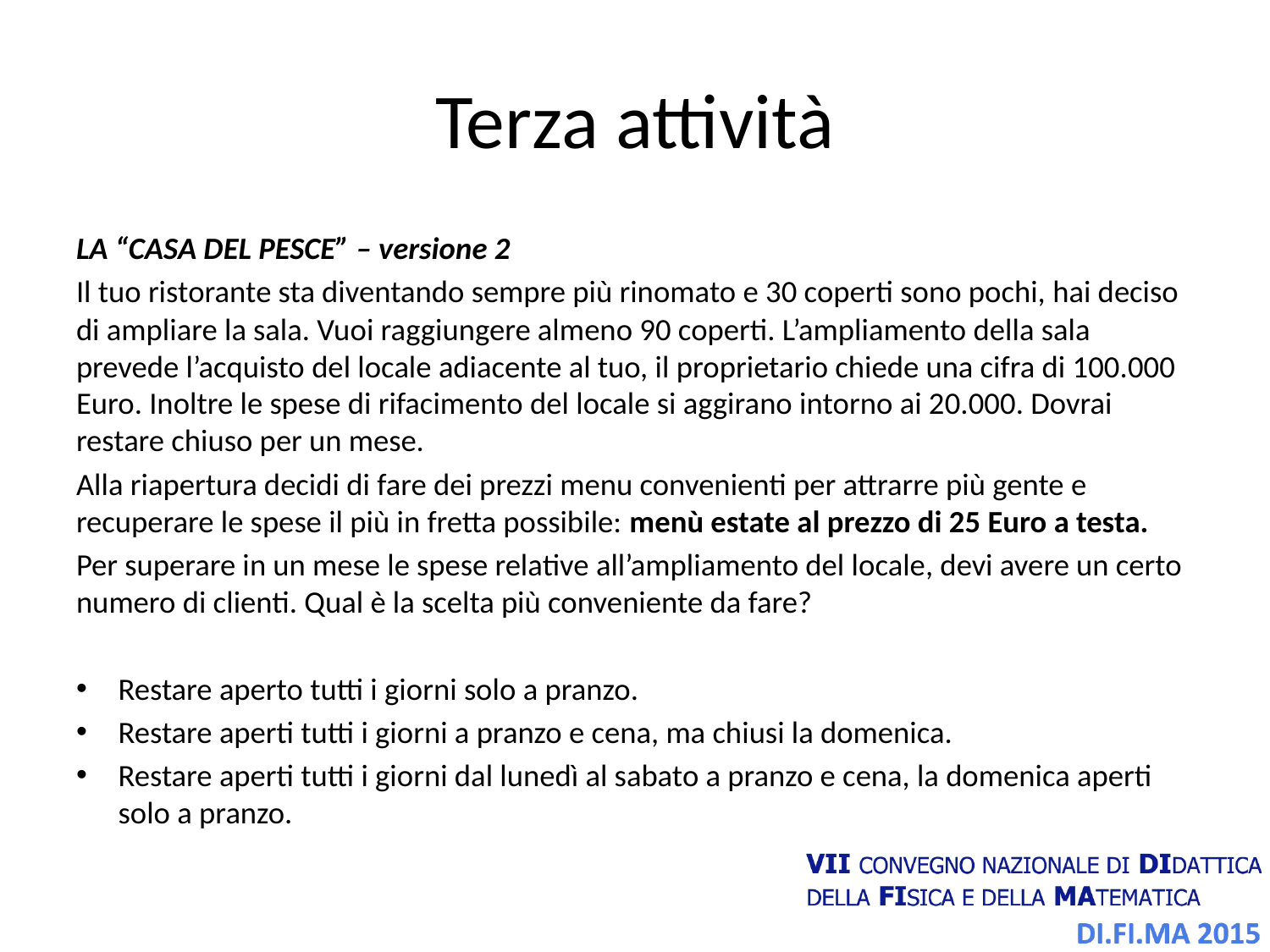

# Terza attività
LA “CASA DEL PESCE” – versione 2
Il tuo ristorante sta diventando sempre più rinomato e 30 coperti sono pochi, hai deciso di ampliare la sala. Vuoi raggiungere almeno 90 coperti. L’ampliamento della sala prevede l’acquisto del locale adiacente al tuo, il proprietario chiede una cifra di 100.000 Euro. Inoltre le spese di rifacimento del locale si aggirano intorno ai 20.000. Dovrai restare chiuso per un mese.
Alla riapertura decidi di fare dei prezzi menu convenienti per attrarre più gente e recuperare le spese il più in fretta possibile: menù estate al prezzo di 25 Euro a testa.
Per superare in un mese le spese relative all’ampliamento del locale, devi avere un certo numero di clienti. Qual è la scelta più conveniente da fare?

Restare aperto tutti i giorni solo a pranzo.
Restare aperti tutti i giorni a pranzo e cena, ma chiusi la domenica.
Restare aperti tutti i giorni dal lunedì al sabato a pranzo e cena, la domenica aperti solo a pranzo.